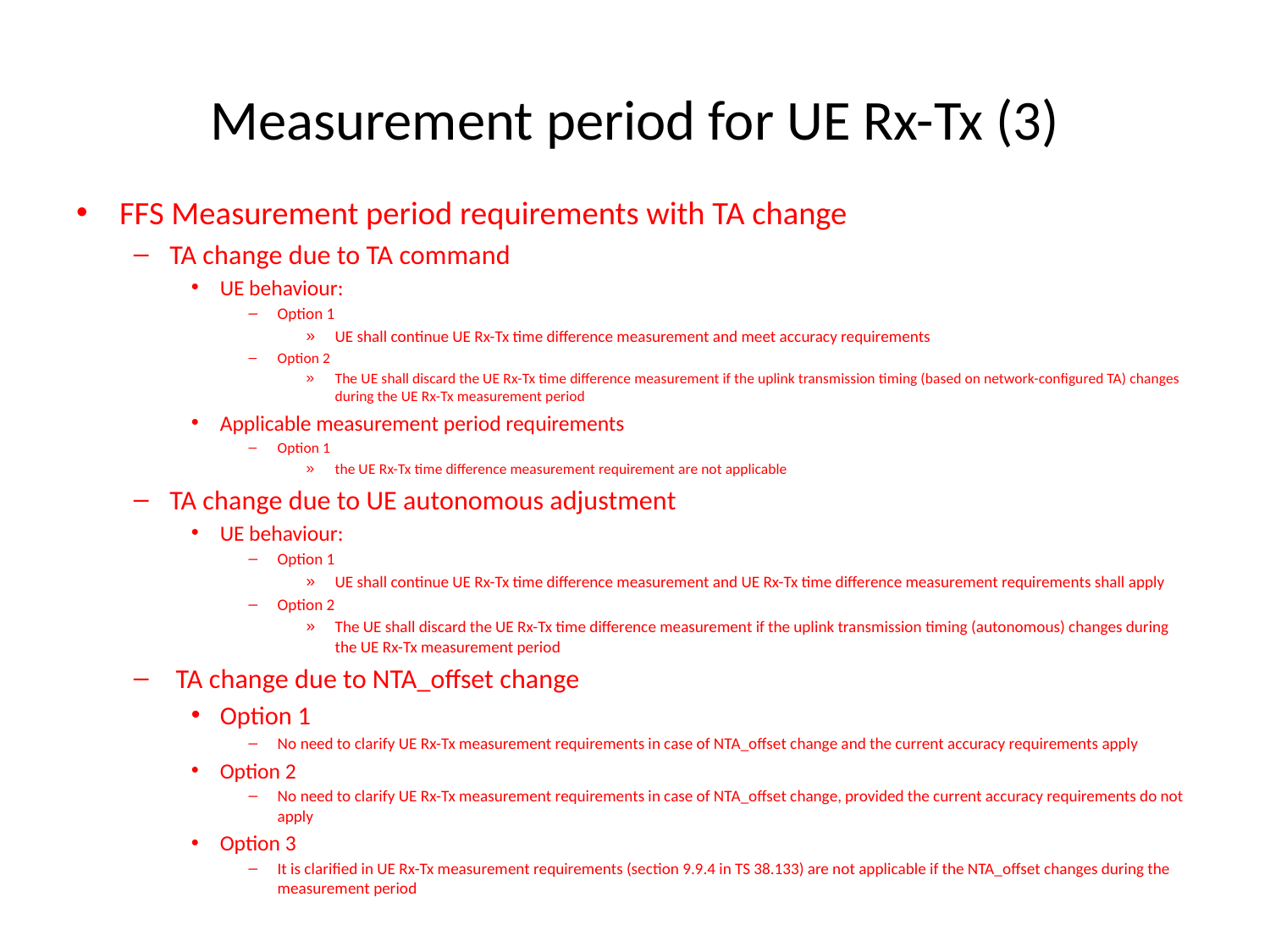

# Measurement period for UE Rx-Tx (3)
FFS Measurement period requirements with TA change
TA change due to TA command
UE behaviour:
Option 1
UE shall continue UE Rx-Tx time difference measurement and meet accuracy requirements
Option 2
The UE shall discard the UE Rx-Tx time difference measurement if the uplink transmission timing (based on network-configured TA) changes during the UE Rx-Tx measurement period
Applicable measurement period requirements
Option 1
the UE Rx-Tx time difference measurement requirement are not applicable
TA change due to UE autonomous adjustment
UE behaviour:
Option 1
UE shall continue UE Rx-Tx time difference measurement and UE Rx-Tx time difference measurement requirements shall apply
Option 2
The UE shall discard the UE Rx-Tx time difference measurement if the uplink transmission timing (autonomous) changes during the UE Rx-Tx measurement period
 TA change due to NTA_offset change
Option 1
No need to clarify UE Rx-Tx measurement requirements in case of NTA_offset change and the current accuracy requirements apply
Option 2
No need to clarify UE Rx-Tx measurement requirements in case of NTA_offset change, provided the current accuracy requirements do not apply
Option 3
It is clarified in UE Rx-Tx measurement requirements (section 9.9.4 in TS 38.133) are not applicable if the NTA_offset changes during the measurement period